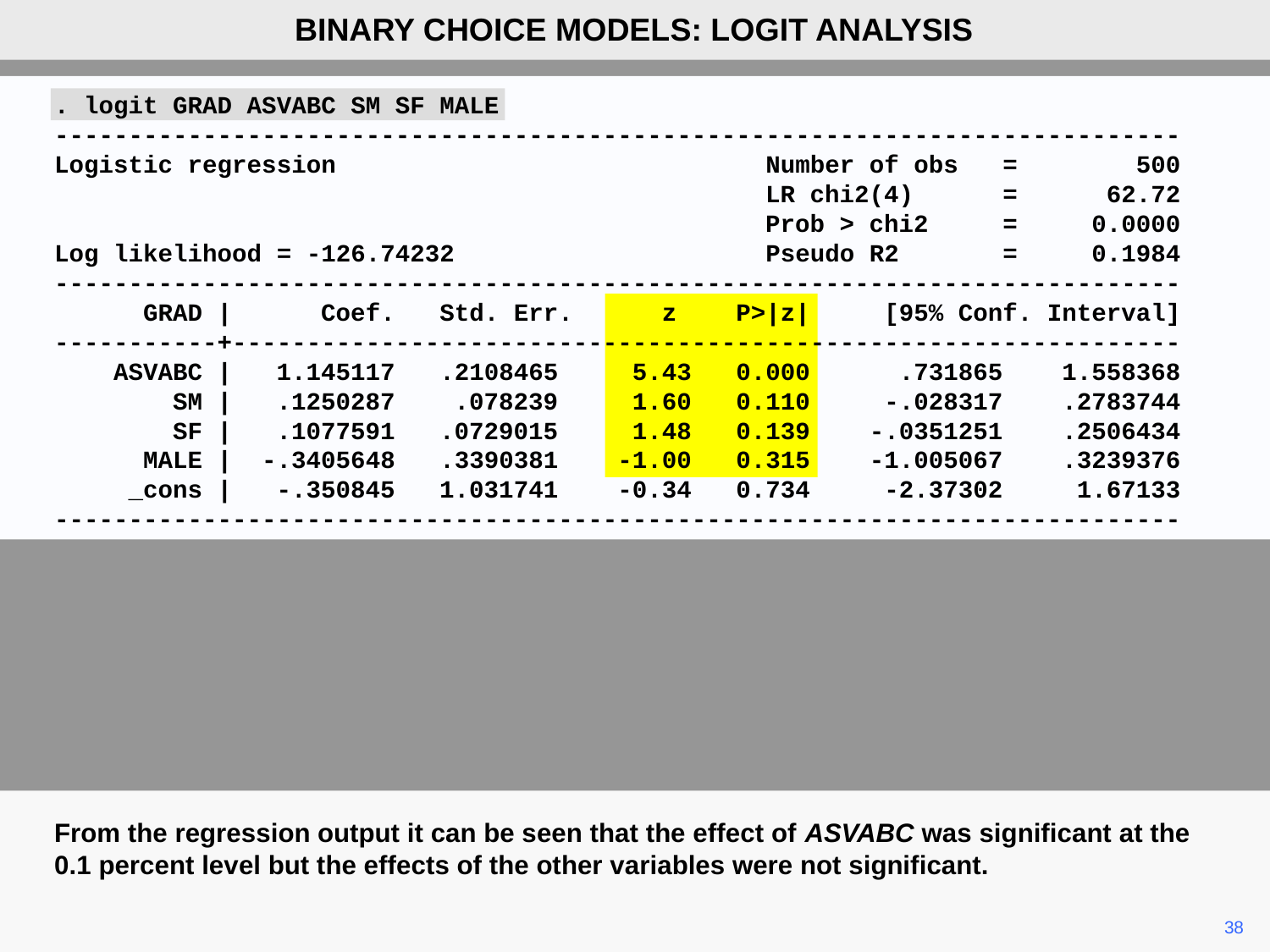

BINARY CHOICE MODELS: LOGIT ANALYSIS

. logit GRAD ASVABC SM SF MALE
----------------------------------------------------------------------------
Logistic regression                             Number of obs   =        500
                                                LR chi2(4)      =      62.72
                                                Prob > chi2     =     0.0000
Log likelihood = -126.74232                     Pseudo R2       =     0.1984
----------------------------------------------------------------------------
      GRAD |      Coef.   Std. Err.      z    P>|z|     [95% Conf. Interval]
-----------+----------------------------------------------------------------
    ASVABC |   1.145117   .2108465     5.43   0.000      .731865    1.558368
        SM |   .1250287    .078239     1.60   0.110     -.028317    .2783744
        SF |   .1077591   .0729015     1.48   0.139    -.0351251    .2506434
      MALE |  -.3405648   .3390381    -1.00   0.315    -1.005067    .3239376
     _cons |   -.350845   1.031741    -0.34   0.734     -2.37302     1.67133
----------------------------------------------------------------------------

From the regression output it can be seen that the effect of ASVABC was significant at the 0.1 percent level but the effects of the other variables were not significant.
	38